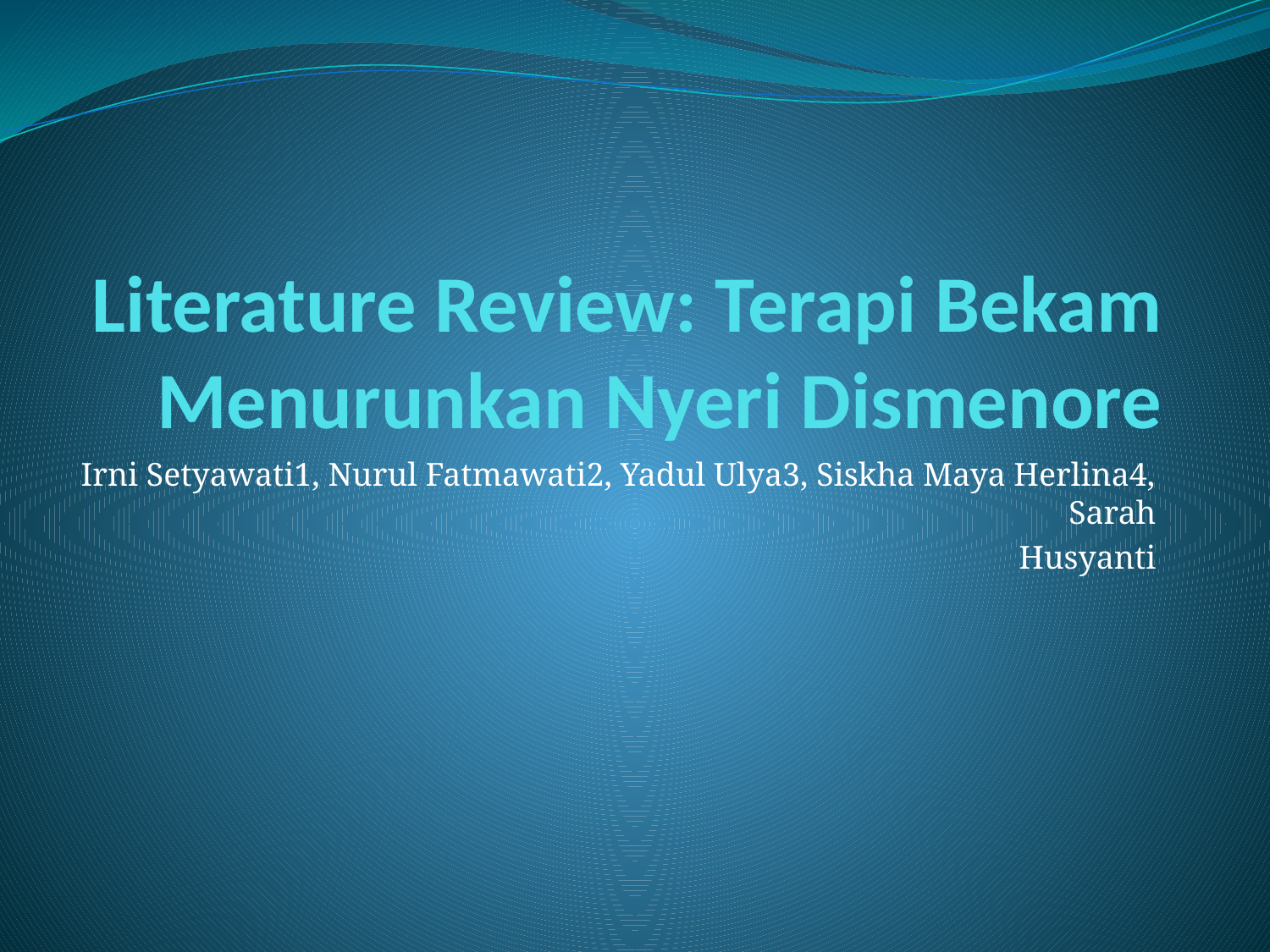

# Literature Review: Terapi Bekam Menurunkan Nyeri Dismenore
Irni Setyawati1, Nurul Fatmawati2, Yadul Ulya3, Siskha Maya Herlina4, Sarah
Husyanti